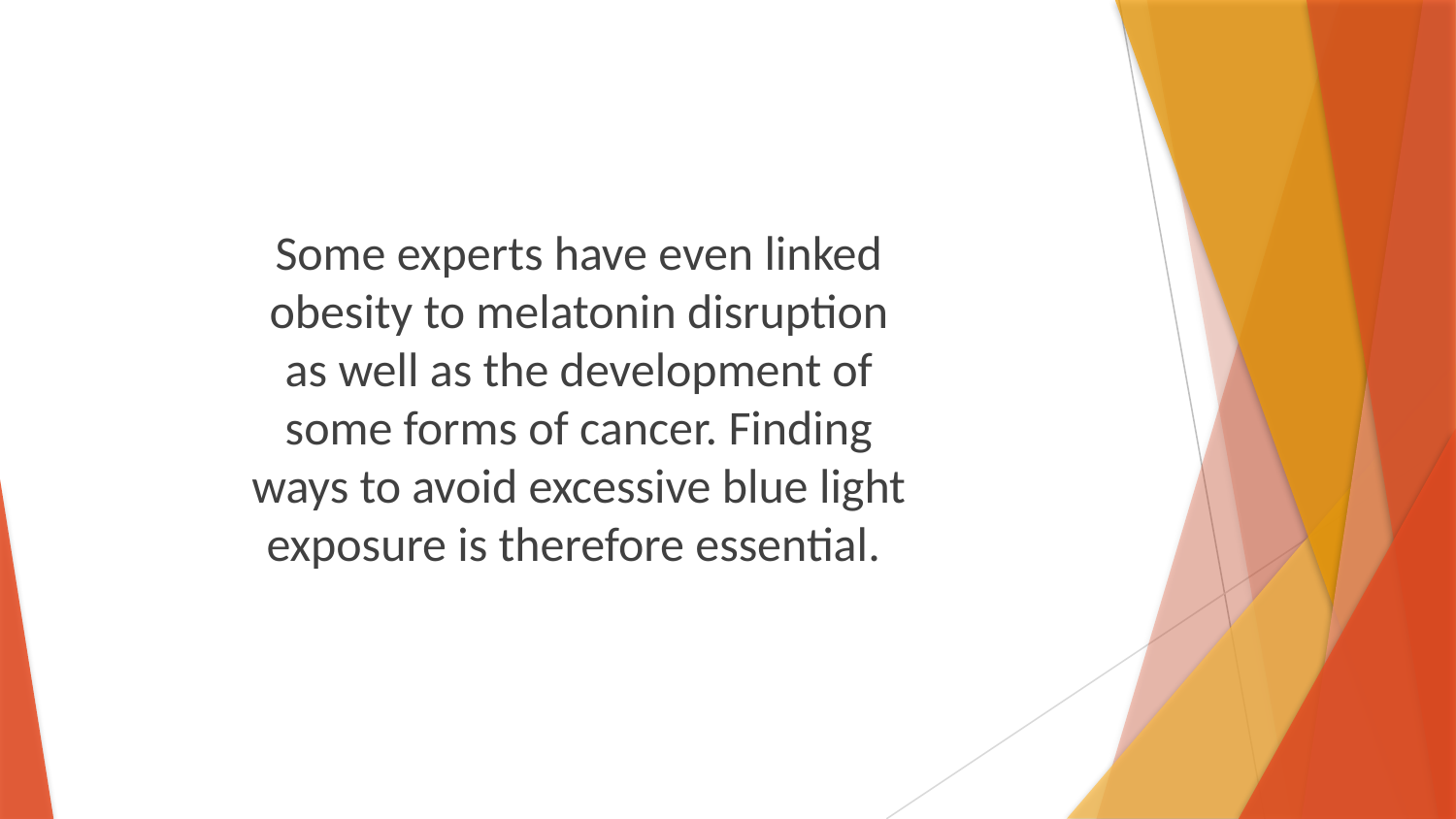

Some experts have even linked obesity to melatonin disruption as well as the development of some forms of cancer. Finding ways to avoid excessive blue light exposure is therefore essential.